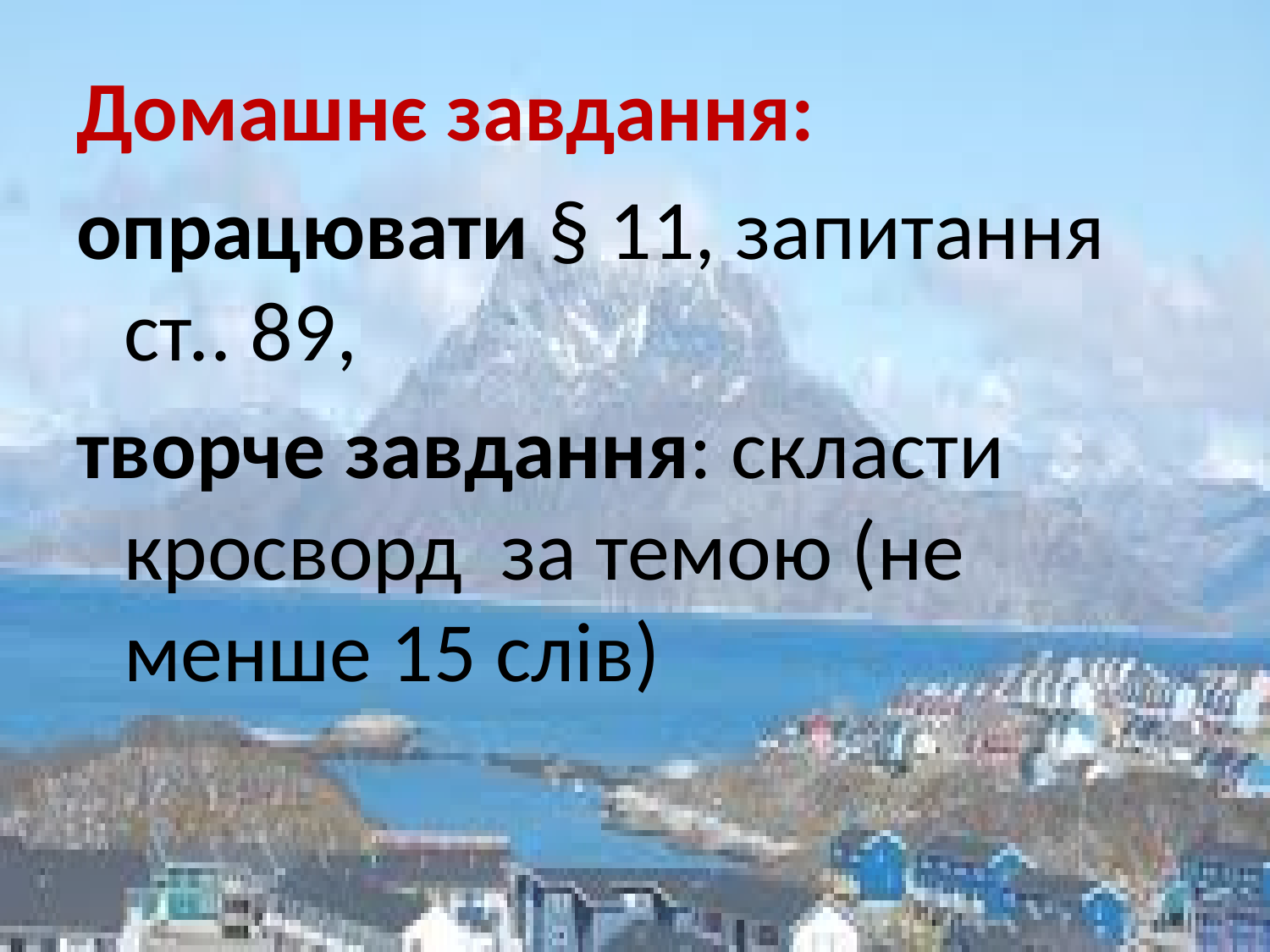

Домашнє завдання:
опрацювати § 11, запитання ст.. 89,
творче завдання: скласти кросворд  за темою (не менше 15 слів)